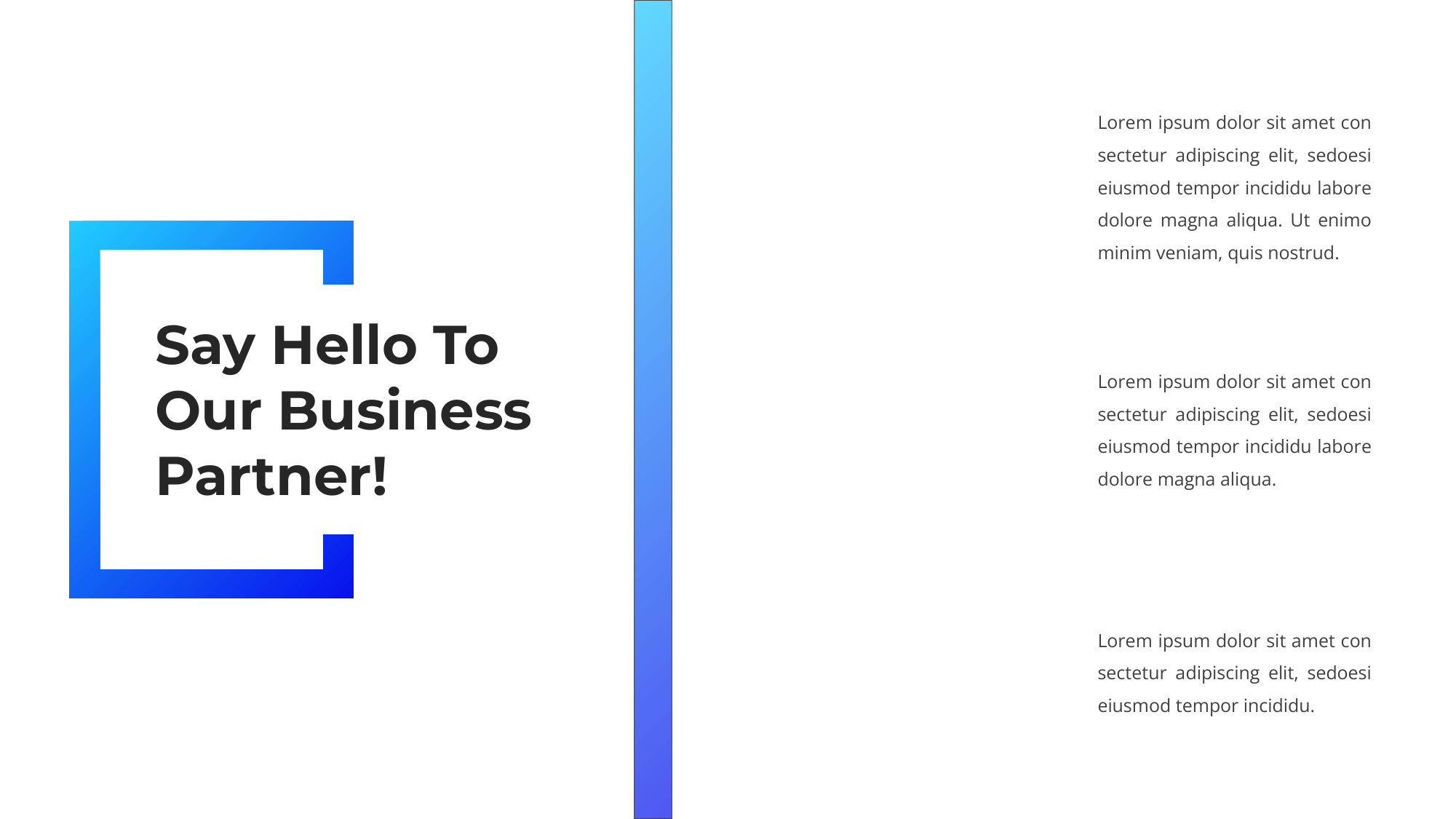

Lorem ipsum dolor sit amet con sectetur adipiscing elit, sedoesi eiusmod tempor incididu labore dolore magna aliqua. Ut enimo minim veniam, quis nostrud.

Say Hello To Our Business Partner!
Lorem ipsum dolor sit amet con sectetur adipiscing elit, sedoesi eiusmod tempor incididu labore dolore magna aliqua.
Lorem ipsum dolor sit amet con sectetur adipiscing elit, sedoesi eiusmod tempor incididu.